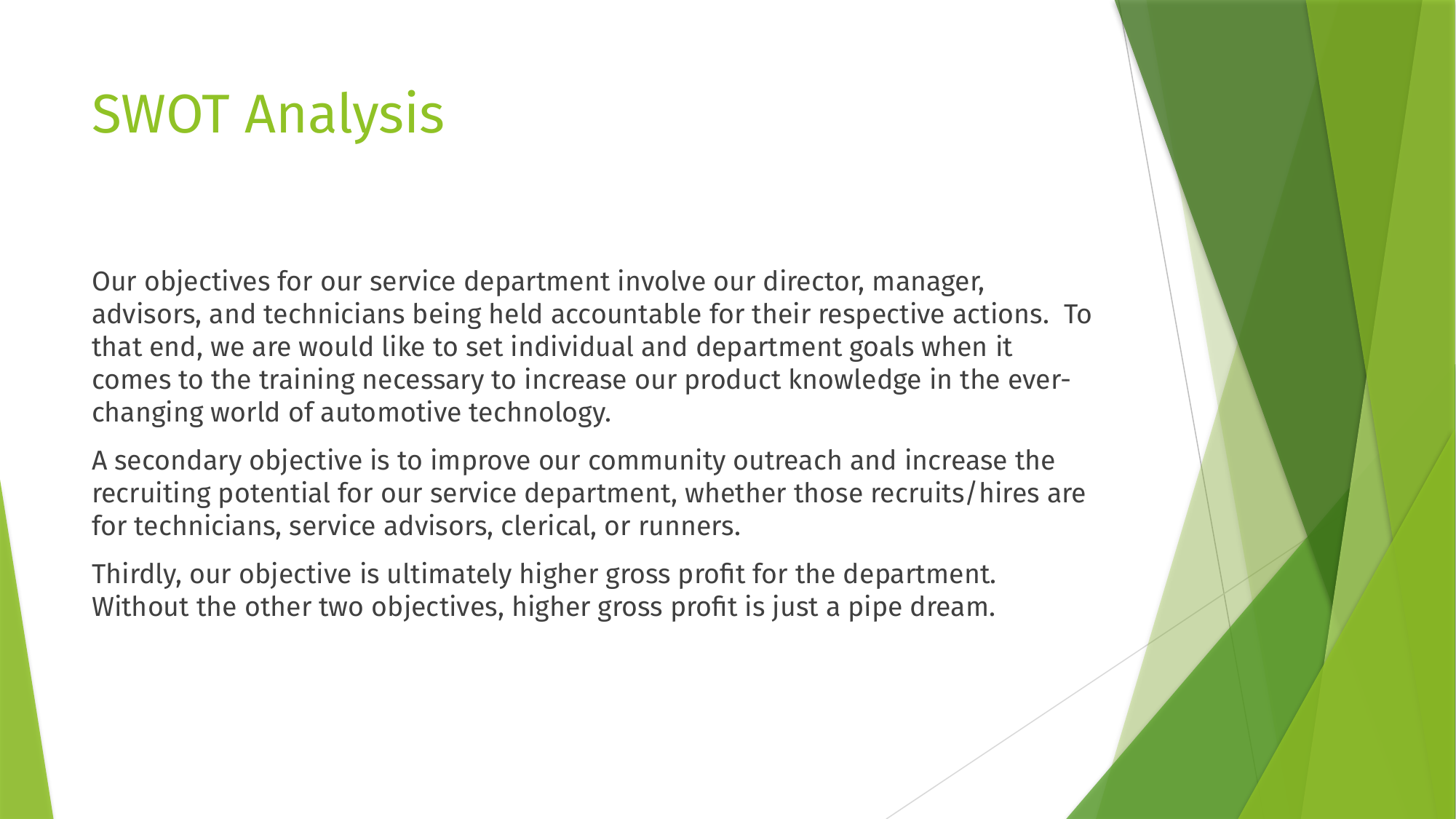

# SWOT Analysis
Our objectives for our service department involve our director, manager, advisors, and technicians being held accountable for their respective actions.  To that end, we are would like to set individual and department goals when it comes to the training necessary to increase our product knowledge in the ever-changing world of automotive technology.
A secondary objective is to improve our community outreach and increase the recruiting potential for our service department, whether those recruits/hires are for technicians, service advisors, clerical, or runners.
Thirdly, our objective is ultimately higher gross profit for the department.  Without the other two objectives, higher gross profit is just a pipe dream.